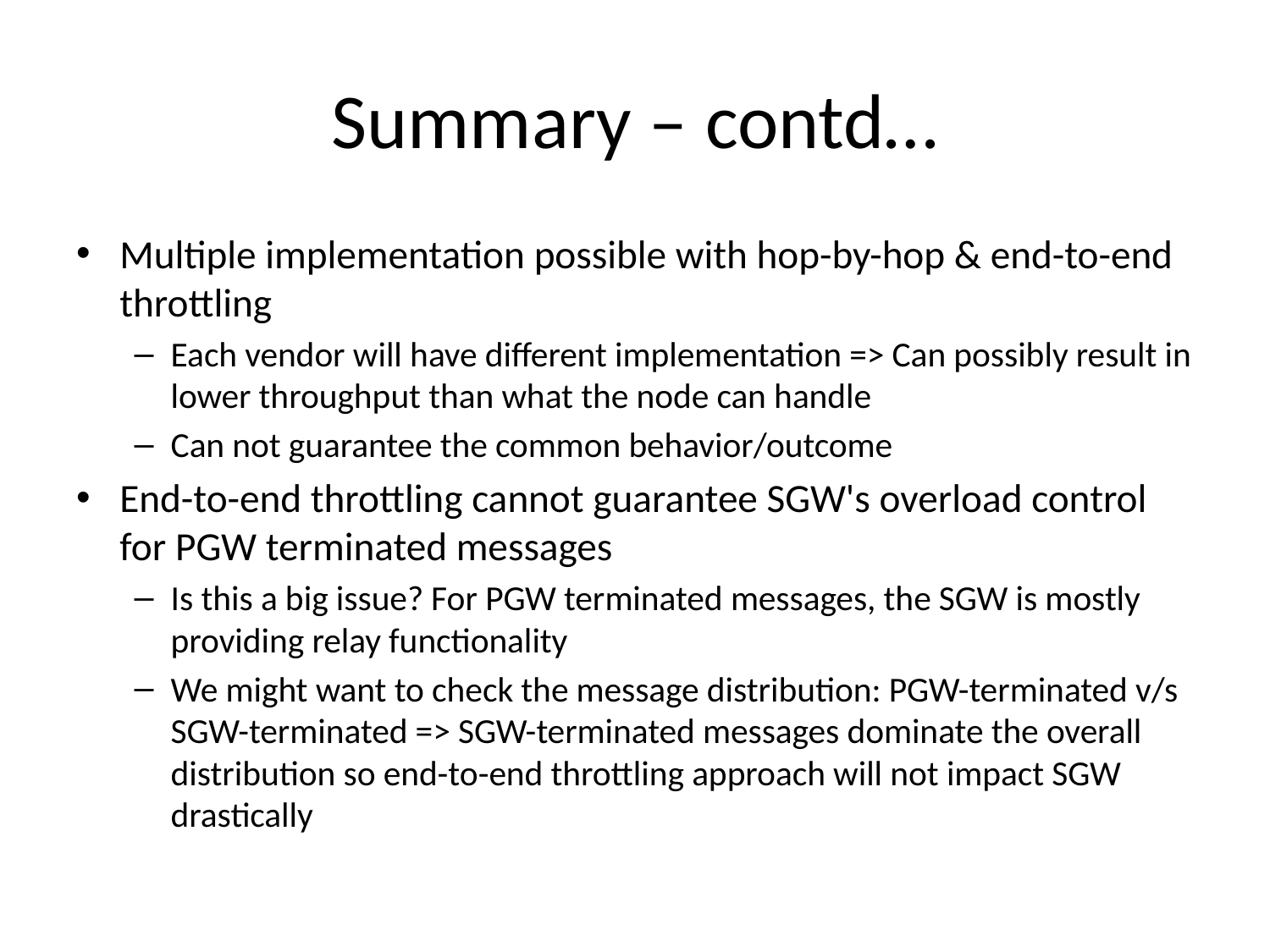

# Summary – contd…
Multiple implementation possible with hop-by-hop & end-to-end throttling
Each vendor will have different implementation => Can possibly result in lower throughput than what the node can handle
Can not guarantee the common behavior/outcome
End-to-end throttling cannot guarantee SGW's overload control for PGW terminated messages
Is this a big issue? For PGW terminated messages, the SGW is mostly providing relay functionality
We might want to check the message distribution: PGW-terminated v/s SGW-terminated => SGW-terminated messages dominate the overall distribution so end-to-end throttling approach will not impact SGW drastically